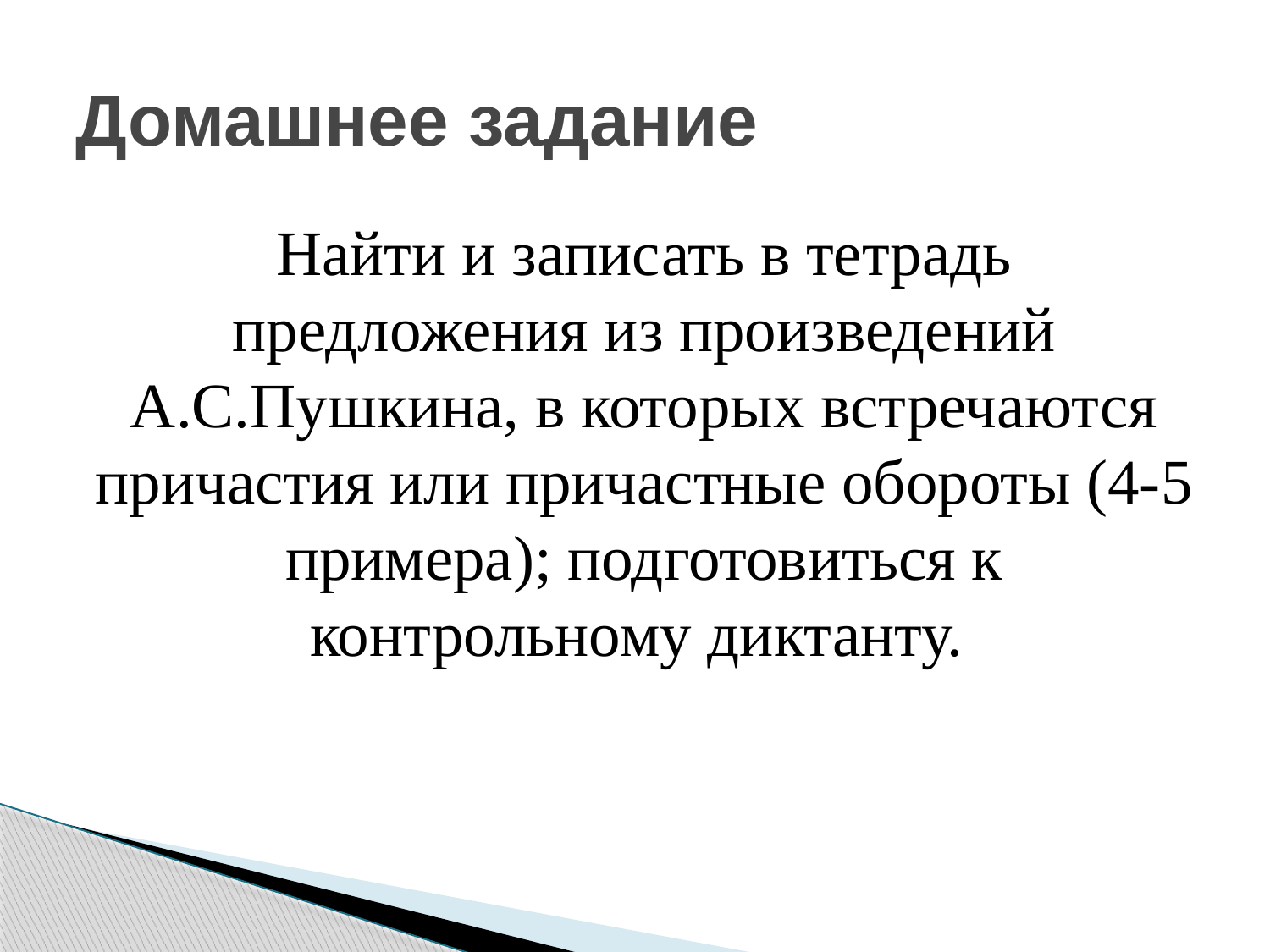

# Домашнее задание
Найти и записать в тетрадь предложения из произведений А.С.Пушкина, в которых встречаются причастия или причастные обороты (4-5 примера); подготовиться к контрольному диктанту.